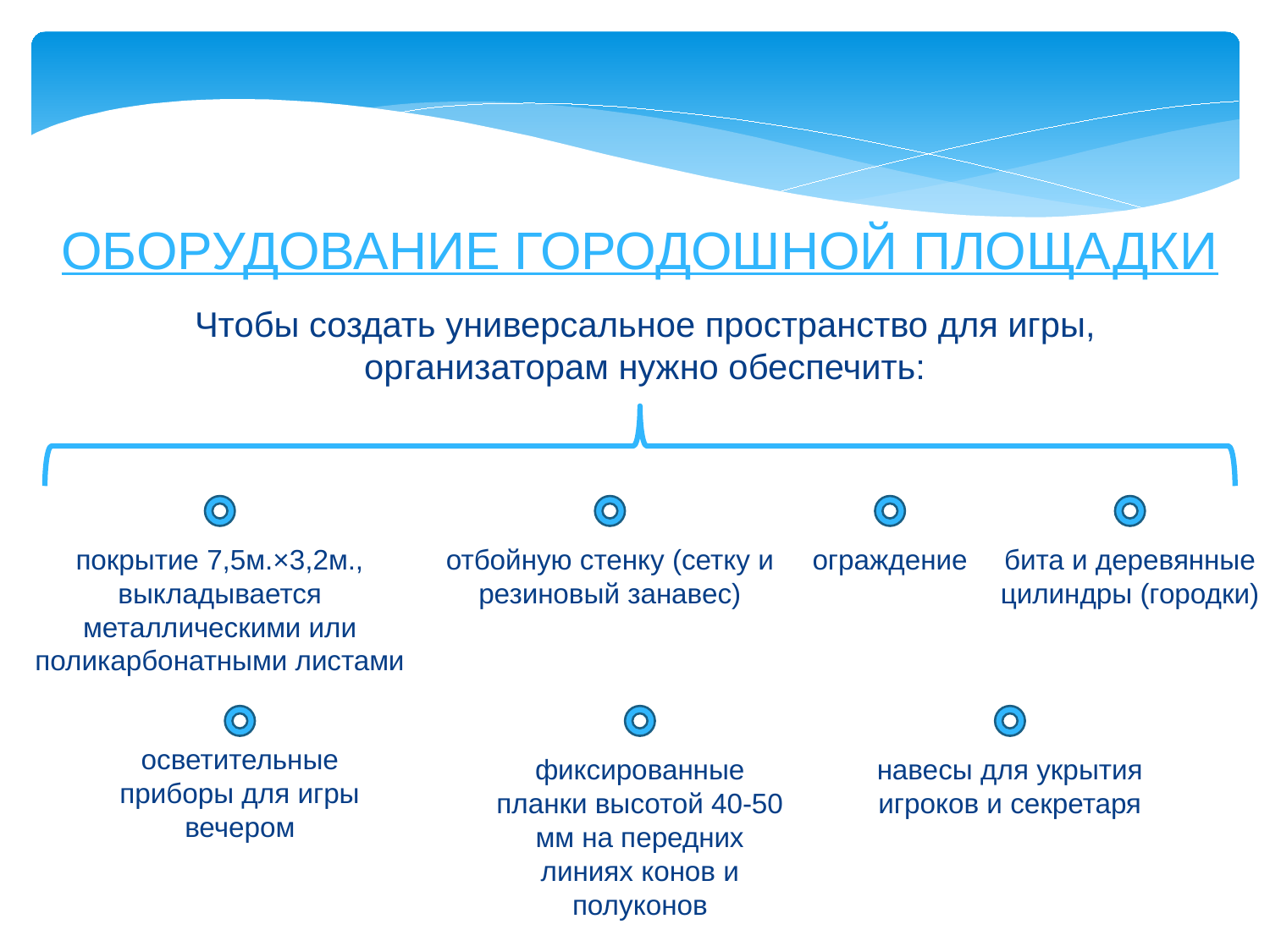

ОБОРУДОВАНИЕ ГОРОДОШНОЙ ПЛОЩАДКИ

Чтобы создать универсальное пространство для игры, организаторам нужно обеспечить:

покрытие 7,5м.×3,2м., выкладывается металлическими или поликарбонатными листами

отбойную стенку (сетку и резиновый занавес)

ограждение

бита и деревянные цилиндры (городки)

осветительные приборы для игры вечером

фиксированные планки высотой 40-50 мм на передних линиях конов и полуконов

навесы для укрытия игроков и секретаря